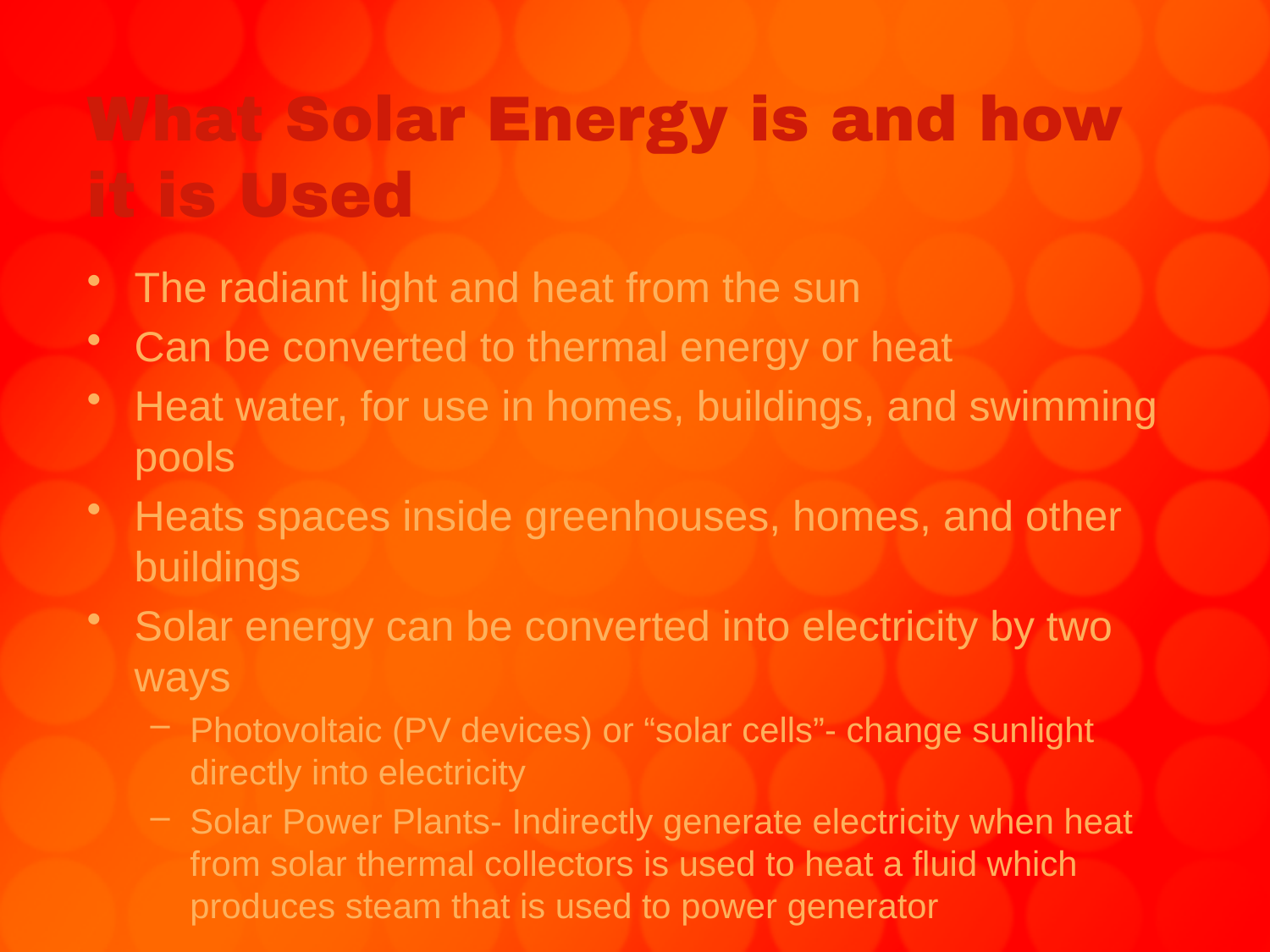

# What Solar Energy is and how it is Used
The radiant light and heat from the sun
Can be converted to thermal energy or heat
Heat water, for use in homes, buildings, and swimming pools
Heats spaces inside greenhouses, homes, and other buildings
Solar energy can be converted into electricity by two ways
Photovoltaic (PV devices) or “solar cells”- change sunlight directly into electricity
Solar Power Plants- Indirectly generate electricity when heat from solar thermal collectors is used to heat a fluid which produces steam that is used to power generator